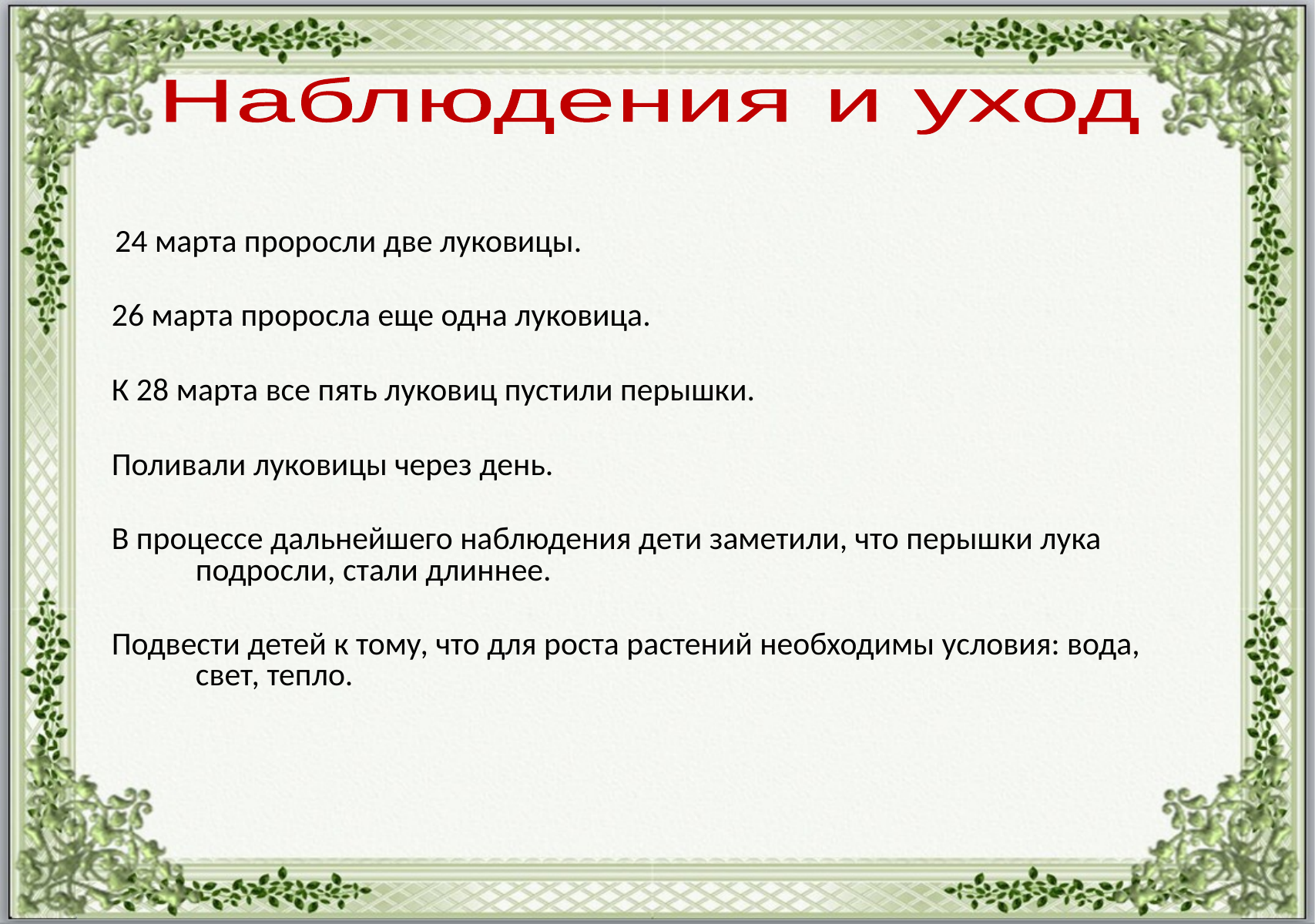

Наблюдения и уход

 24 марта проросли две луковицы.

26 марта проросла еще одна луковица.

К 28 марта все пять луковиц пустили перышки.

Поливали луковицы через день.

В процессе дальнейшего наблюдения дети заметили, что перышки лука подросли, стали длиннее.

Подвести детей к тому, что для роста растений необходимы условия: вода, свет, тепло.